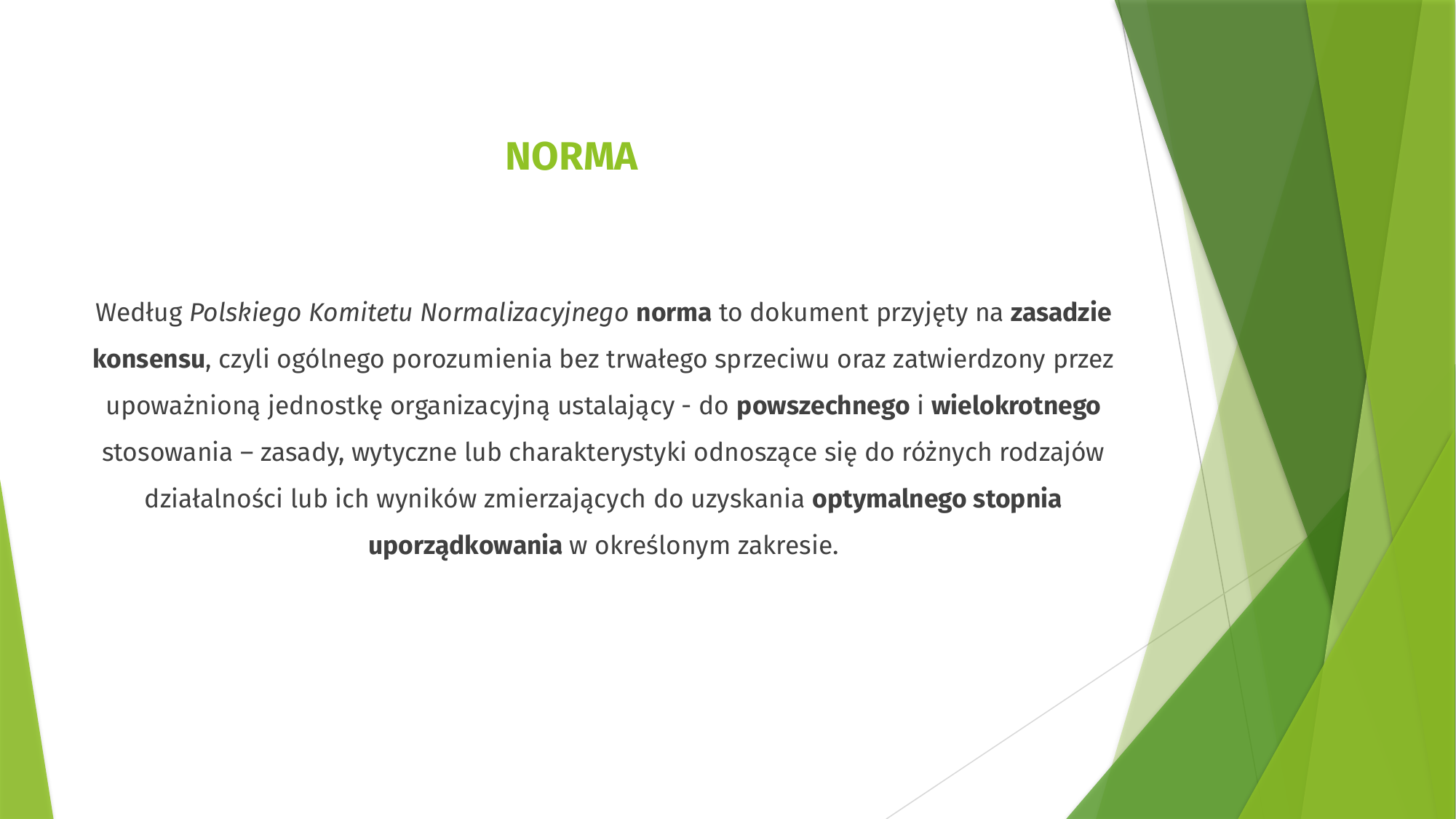

# NORMA
Według Polskiego Komitetu Normalizacyjnego norma to dokument przyjęty na zasadzie konsensu, czyli ogólnego porozumienia bez trwałego sprzeciwu oraz zatwierdzony przez upoważnioną jednostkę organizacyjną ustalający - do powszechnego i wielokrotnego stosowania – zasady, wytyczne lub charakterystyki odnoszące się do różnych rodzajów działalności lub ich wyników zmierzających do uzyskania optymalnego stopnia uporządkowania w określonym zakresie.